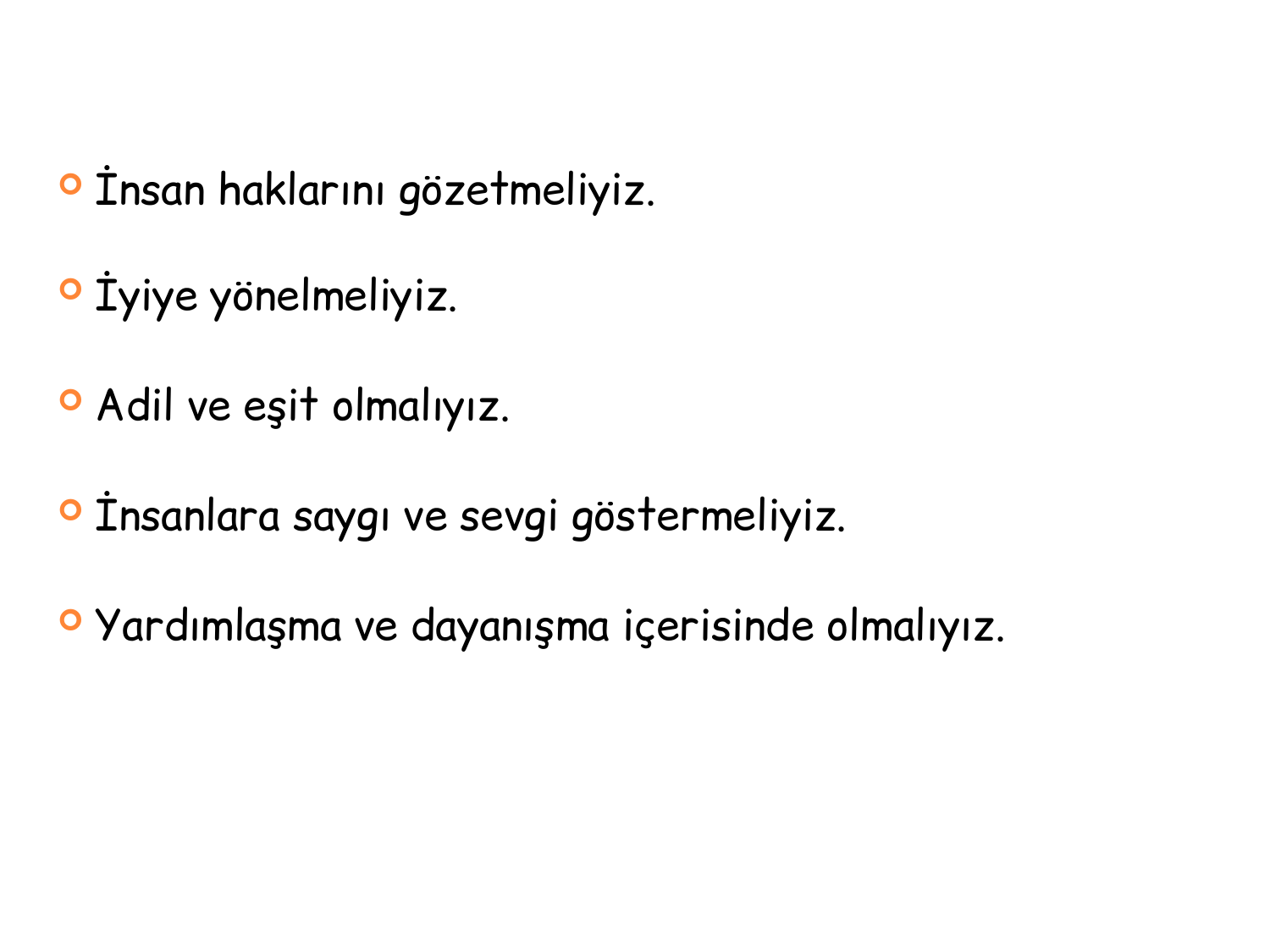

İnsan haklarını gözetmeliyiz.

İyiye yönelmeliyiz.

Adil ve eşit olmalıyız.

İnsanlara saygı ve sevgi göstermeliyiz.

Yardımlaşma ve dayanışma içerisinde olmalıyız.